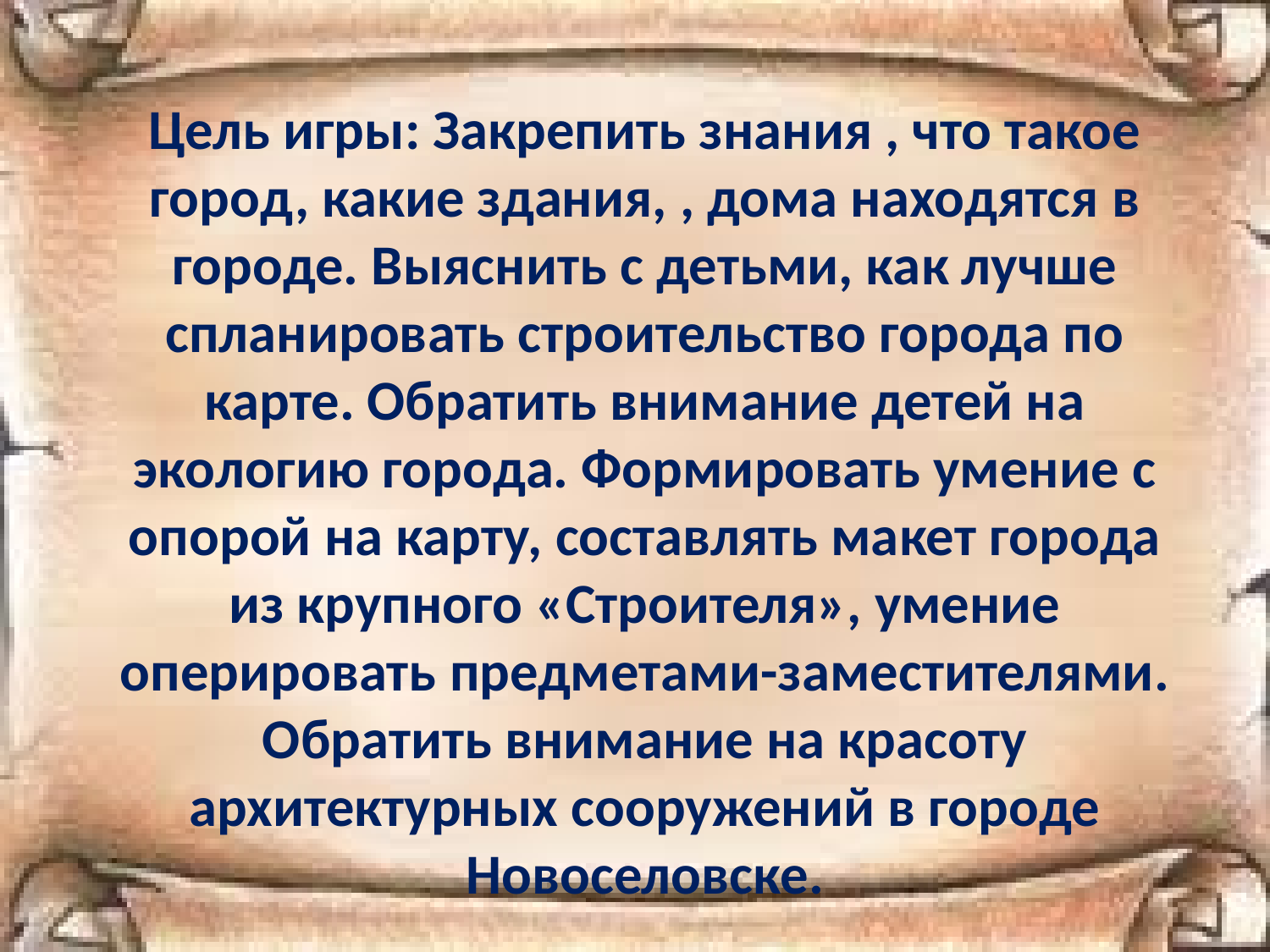

Цель игры: Закрепить знания , что такое город, какие здания, , дома находятся в городе. Выяснить с детьми, как лучше спланировать строительство города по карте. Обратить внимание детей на экологию города. Формировать умение с опорой на карту, составлять макет города из крупного «Строителя», умение оперировать предметами-заместителями. Обратить внимание на красоту архитектурных сооружений в городе Новоселовске.